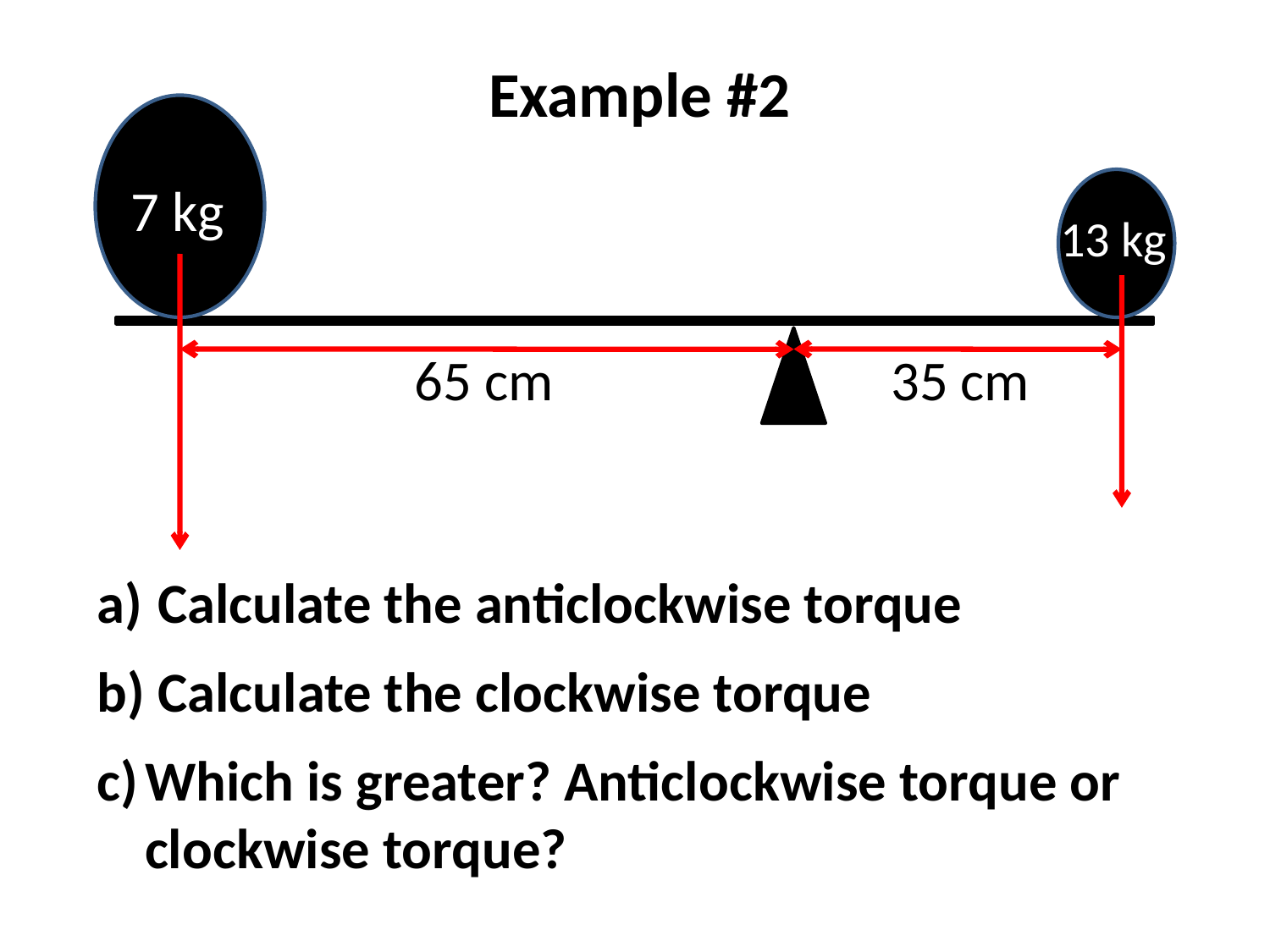

Example #2

 7 kg

13 kg

65 cm
35 cm
 Calculate the anticlockwise torque
 Calculate the clockwise torque
Which is greater? Anticlockwise torque or clockwise torque?